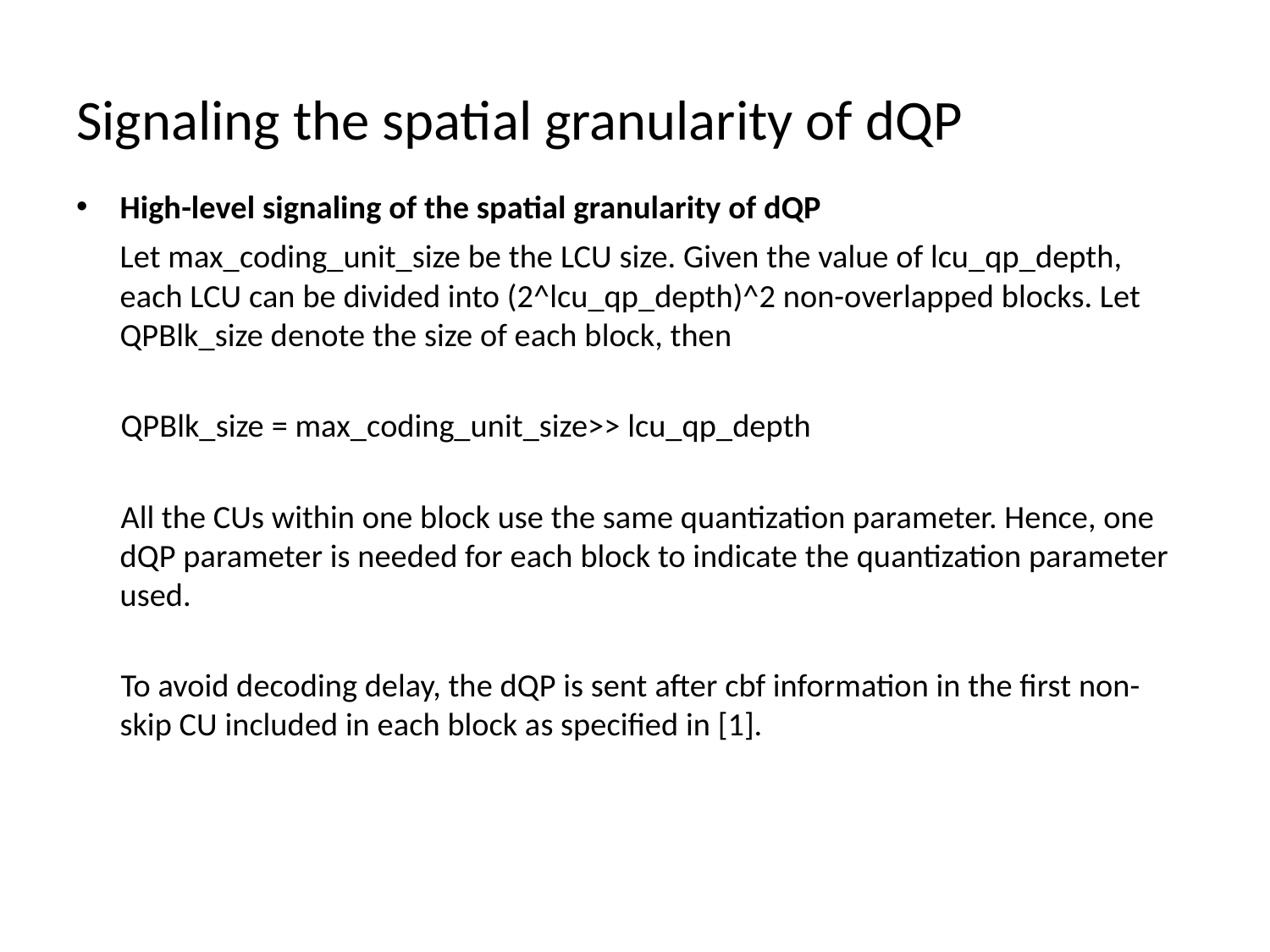

# Signaling the spatial granularity of dQP
High-level signaling of the spatial granularity of dQP
	Let max_coding_unit_size be the LCU size. Given the value of lcu_qp_depth, each LCU can be divided into (2^lcu_qp_depth)^2 non-overlapped blocks. Let QPBlk_size denote the size of each block, then

      QPBlk_size = max_coding_unit_size>> lcu_qp_depth

      All the CUs within one block use the same quantization parameter. Hence, one dQP parameter is needed for each block to indicate the quantization parameter used.

      To avoid decoding delay, the dQP is sent after cbf information in the first non-skip CU included in each block as specified in [1].